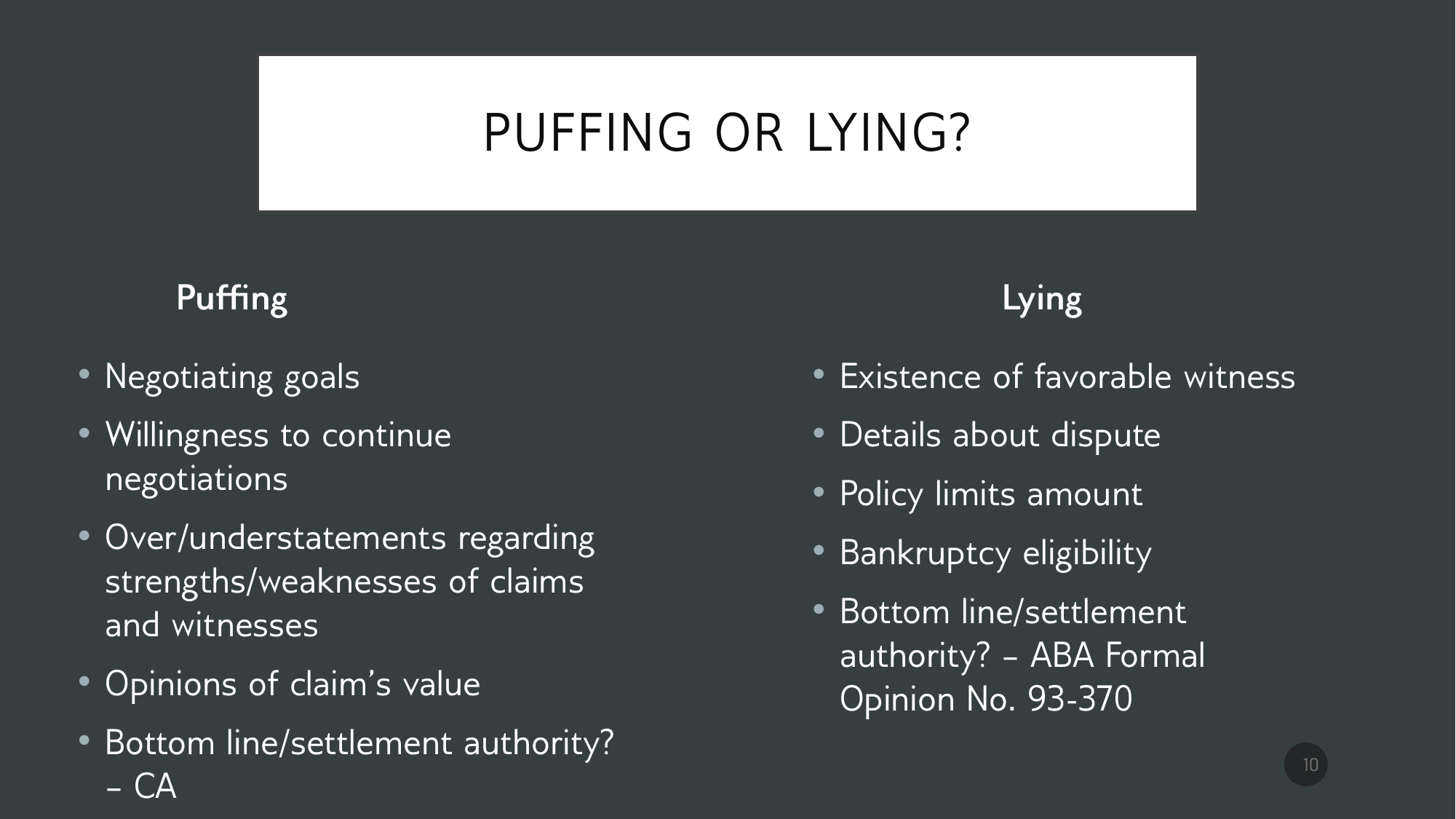

# Puffing or Lying?
Puffing
Lying
Negotiating goals
Willingness to continue negotiations
Over/understatements regarding strengths/weaknesses of claims and witnesses
Opinions of claim’s value
Bottom line/settlement authority? – CA
Existence of favorable witness
Details about dispute
Policy limits amount
Bankruptcy eligibility
Bottom line/settlement authority? – ABA Formal Opinion No. 93-370

10